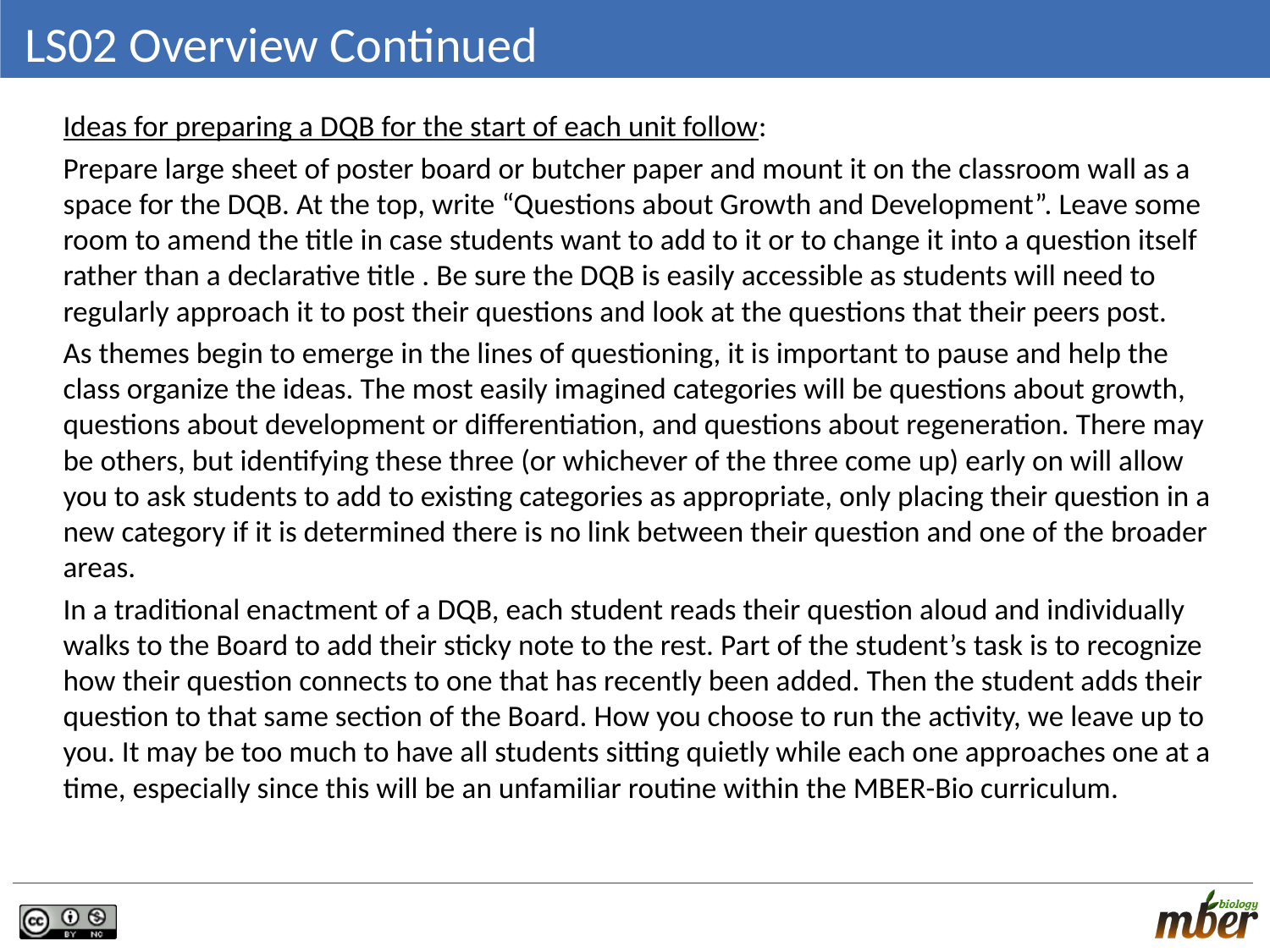

# LS02 Overview Continued
Ideas for preparing a DQB for the start of each unit follow:
Prepare large sheet of poster board or butcher paper and mount it on the classroom wall as a space for the DQB. At the top, write “Questions about Growth and Development”. Leave some room to amend the title in case students want to add to it or to change it into a question itself rather than a declarative title . Be sure the DQB is easily accessible as students will need to regularly approach it to post their questions and look at the questions that their peers post.
As themes begin to emerge in the lines of questioning, it is important to pause and help the class organize the ideas. The most easily imagined categories will be questions about growth, questions about development or differentiation, and questions about regeneration. There may be others, but identifying these three (or whichever of the three come up) early on will allow you to ask students to add to existing categories as appropriate, only placing their question in a new category if it is determined there is no link between their question and one of the broader areas.
In a traditional enactment of a DQB, each student reads their question aloud and individually walks to the Board to add their sticky note to the rest. Part of the student’s task is to recognize how their question connects to one that has recently been added. Then the student adds their question to that same section of the Board. How you choose to run the activity, we leave up to you. It may be too much to have all students sitting quietly while each one approaches one at a time, especially since this will be an unfamiliar routine within the MBER-Bio curriculum.